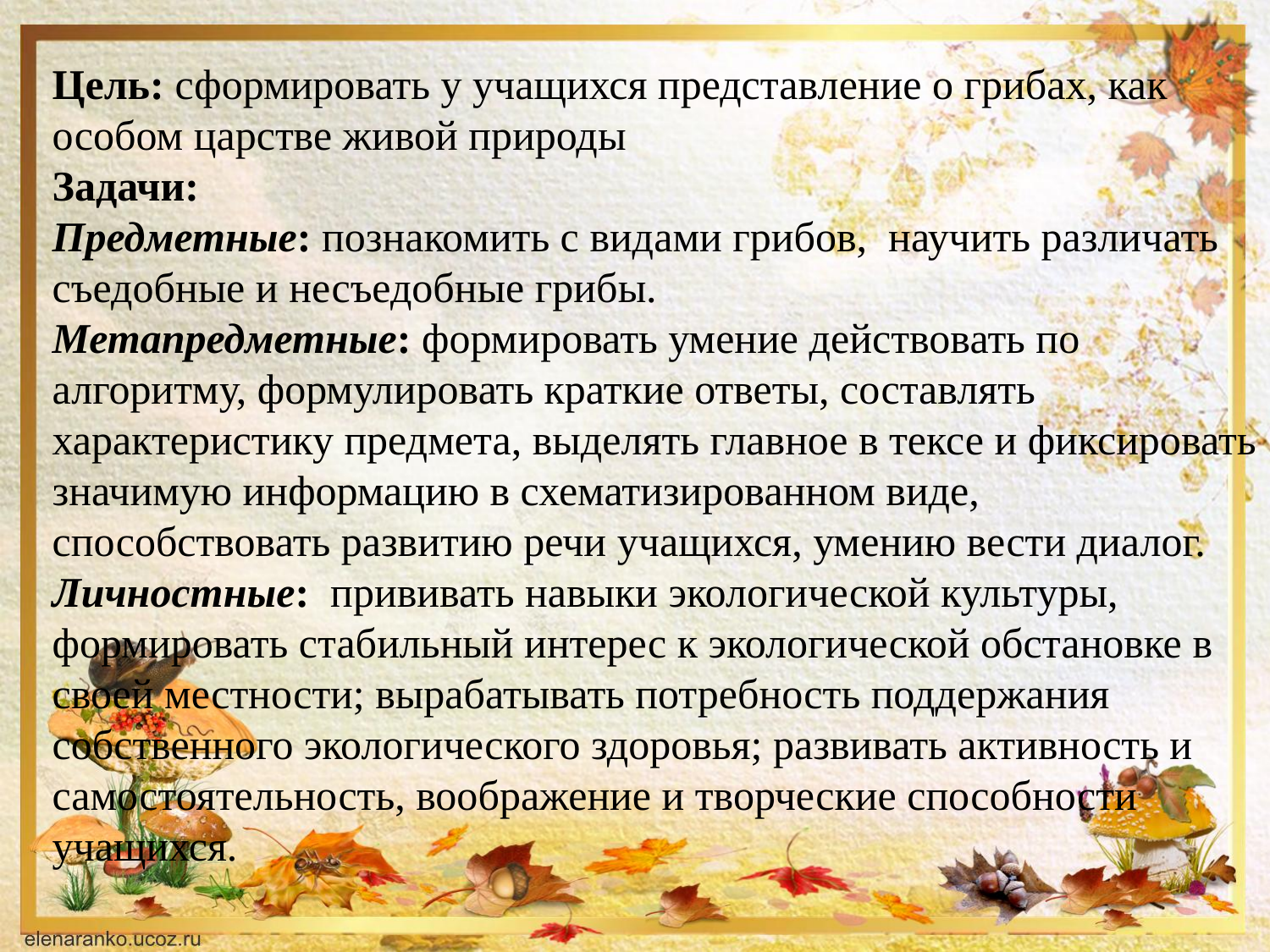

Цель: сформировать у учащихся представление о грибах, как особом царстве живой природы
Задачи:
Предметные: познакомить с видами грибов,  научить различать съедобные и несъедобные грибы.
Метапредметные: формировать умение действовать по алгоритму, формулировать краткие ответы, составлять характеристику предмета, выделять главное в тексе и фиксировать значимую информацию в схематизированном виде, способствовать развитию речи учащихся, умению вести диалог.
Личностные:  прививать навыки экологической культуры, формировать стабильный интерес к экологической обстановке в своей местности; вырабатывать потребность поддержания собственного экологического здоровья; развивать активность и самостоятельность, воображение и творческие способности учащихся.